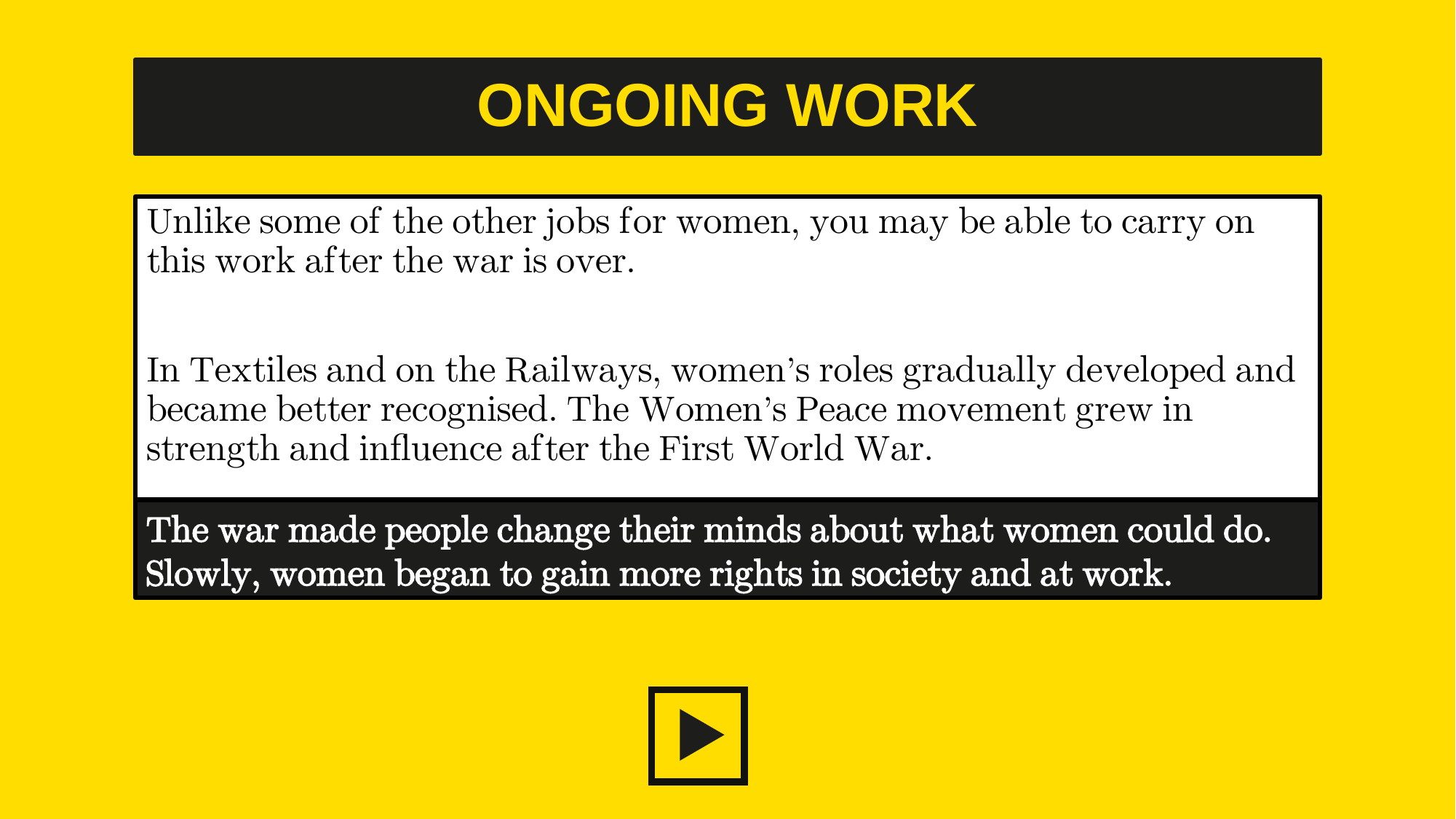

ONGOING WORK
Unlike some of the other jobs for women, you may be able to carry on this work after the war is over.

In Textiles and on the Railways, women’s roles gradually developed and became better recognised. The Women’s Peace movement grew in strength and influence after the First World War.

The war made people change their minds about what women could do.  Slowly, women began to gain more rights in society and at work.